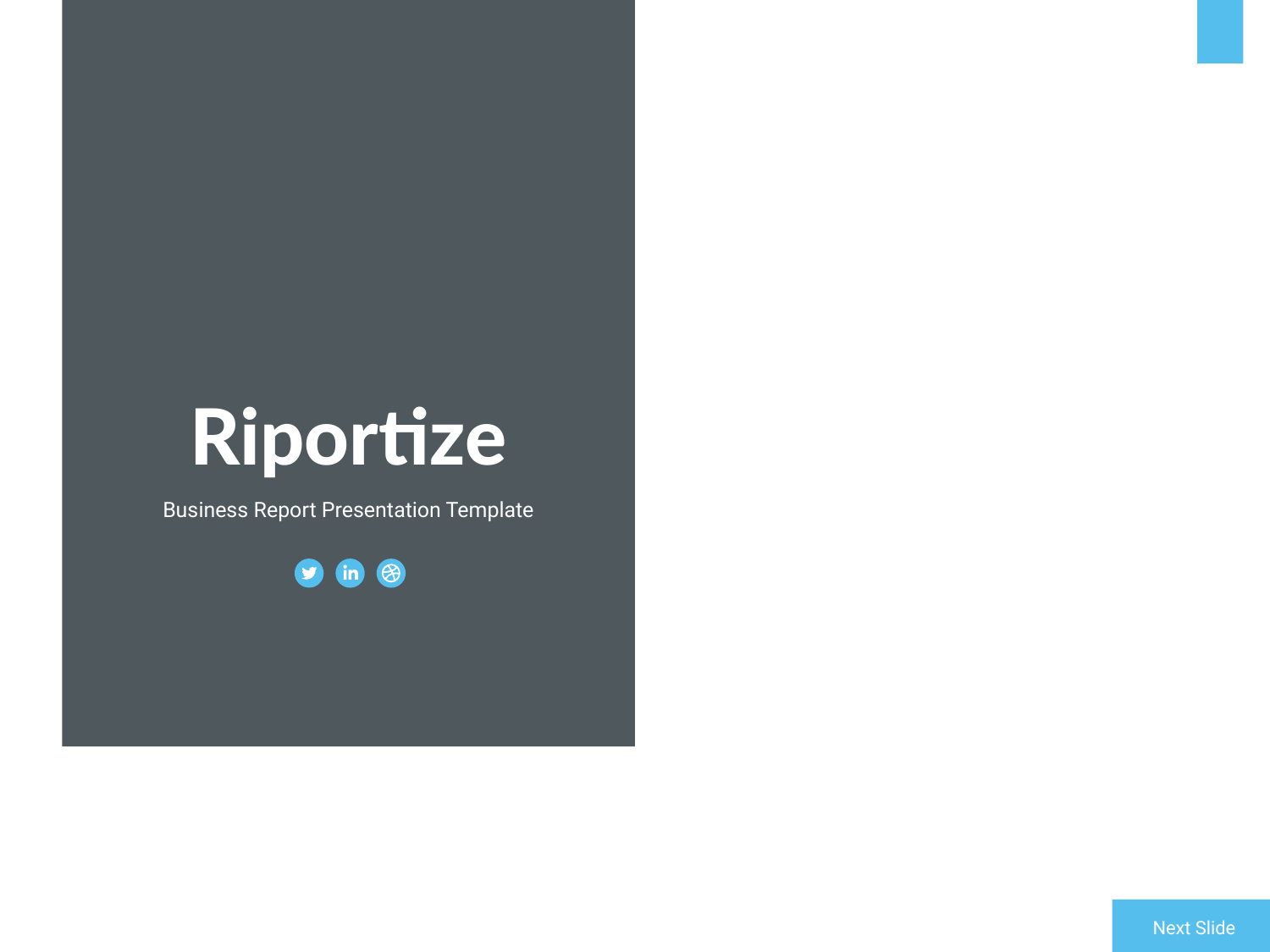

1
Riportize
Business Report Presentation Template

Next Slide